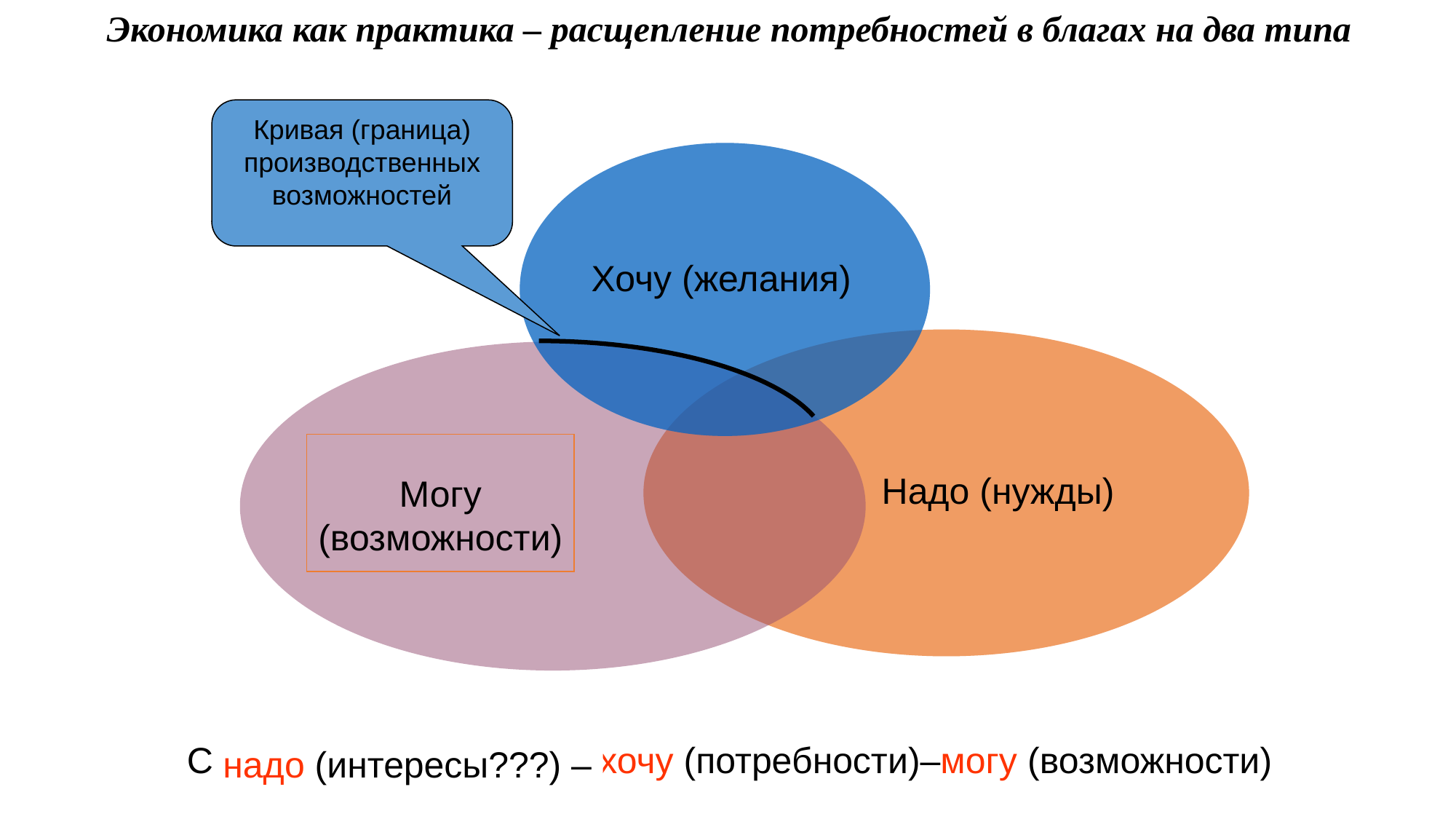

Экономика как практика – расщепление потребностей в благах на два типа
Кривая (граница) производственных возможностей

Хочу (желания)

Надо (нужды)

Могу (возможности)

Стандартная эк.теория: хочу (потребности)–могу (возможности)
надо (интересы???) –